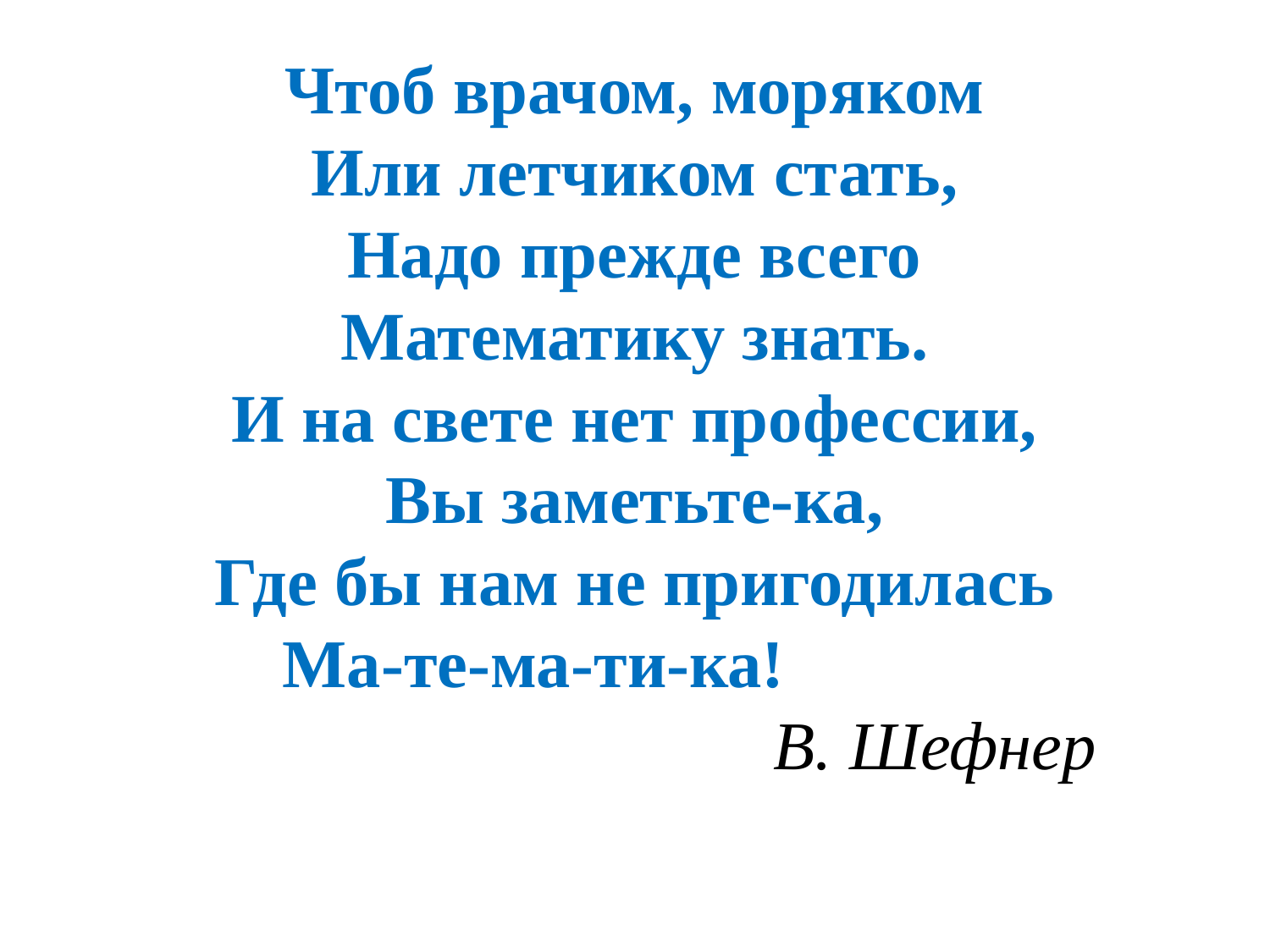

# Чтоб врачом, моряком Или летчиком стать, Надо прежде всего Математику знать. И на свете нет профессии, Вы заметьте-ка, Где бы нам не пригодилась Ма-те-ма-ти-ка! В. Шефнер